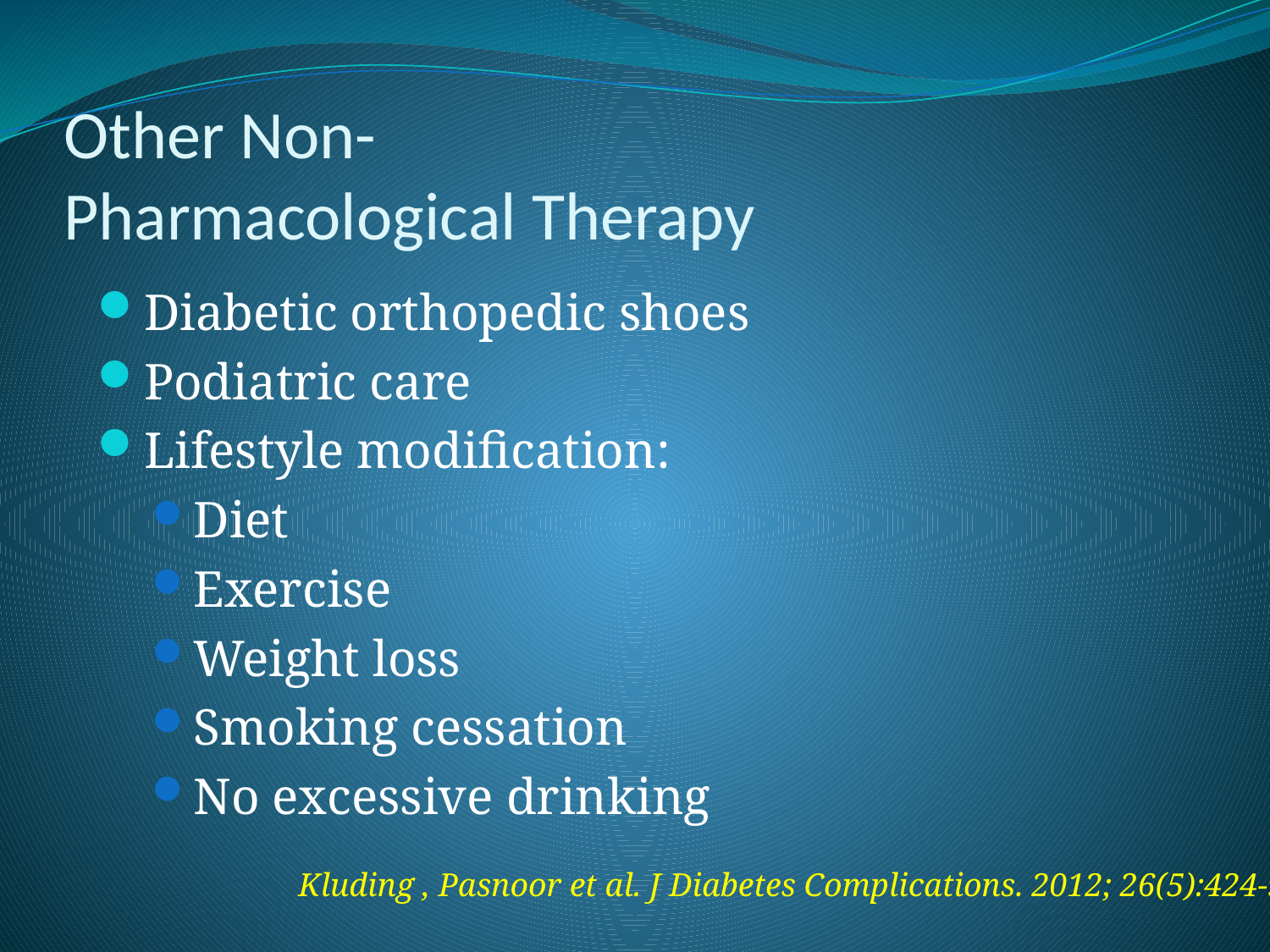

# Other Non- Pharmacological Therapy
Diabetic orthopedic shoes
Podiatric care
Lifestyle modification:
Diet
Exercise
Weight loss
Smoking cessation
No excessive drinking

Kluding , Pasnoor et al. J Diabetes Complications. 2012; 26(5):424-9